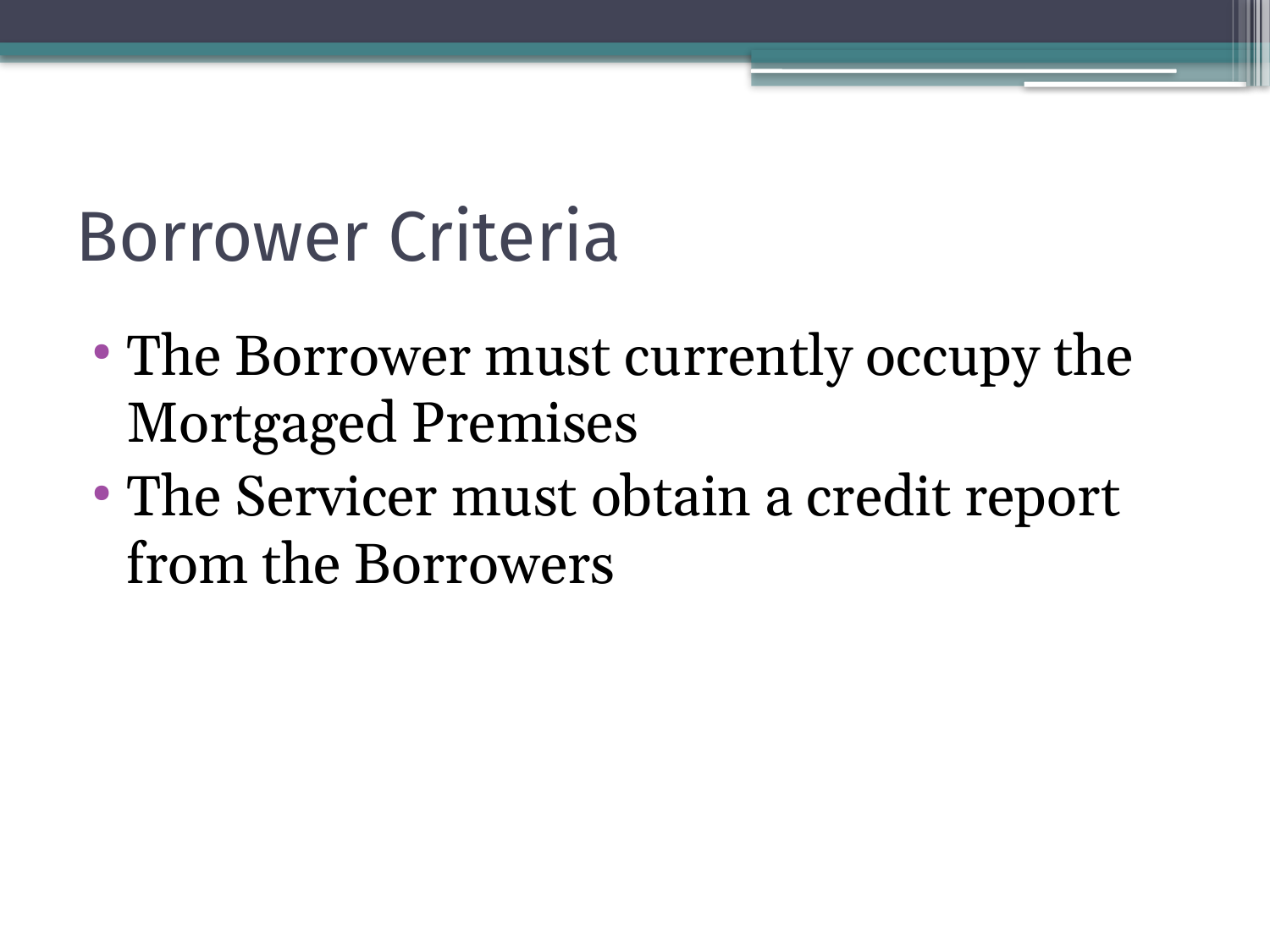

# Borrower Criteria
The Borrower must currently occupy the Mortgaged Premises
The Servicer must obtain a credit report from the Borrowers